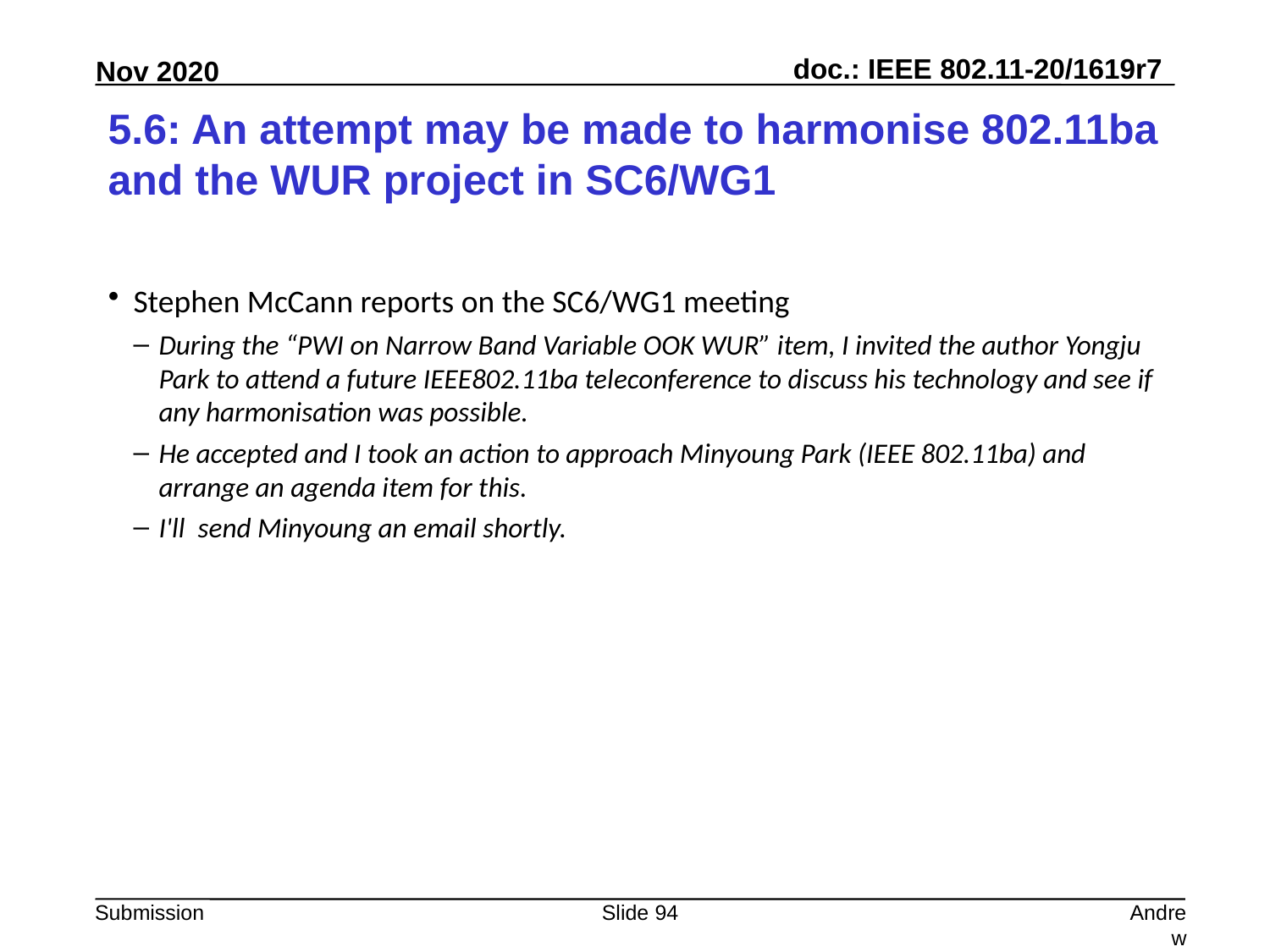

# 5.6: An attempt may be made to harmonise 802.11ba and the WUR project in SC6/WG1
Stephen McCann reports on the SC6/WG1 meeting
During the “PWI on Narrow Band Variable OOK WUR” item, I invited the author Yongju Park to attend a future IEEE802.11ba teleconference to discuss his technology and see if any harmonisation was possible.
He accepted and I took an action to approach Minyoung Park (IEEE 802.11ba) and arrange an agenda item for this.
I'll  send Minyoung an email shortly.

Slide 94
Andrew Myles, Cisco